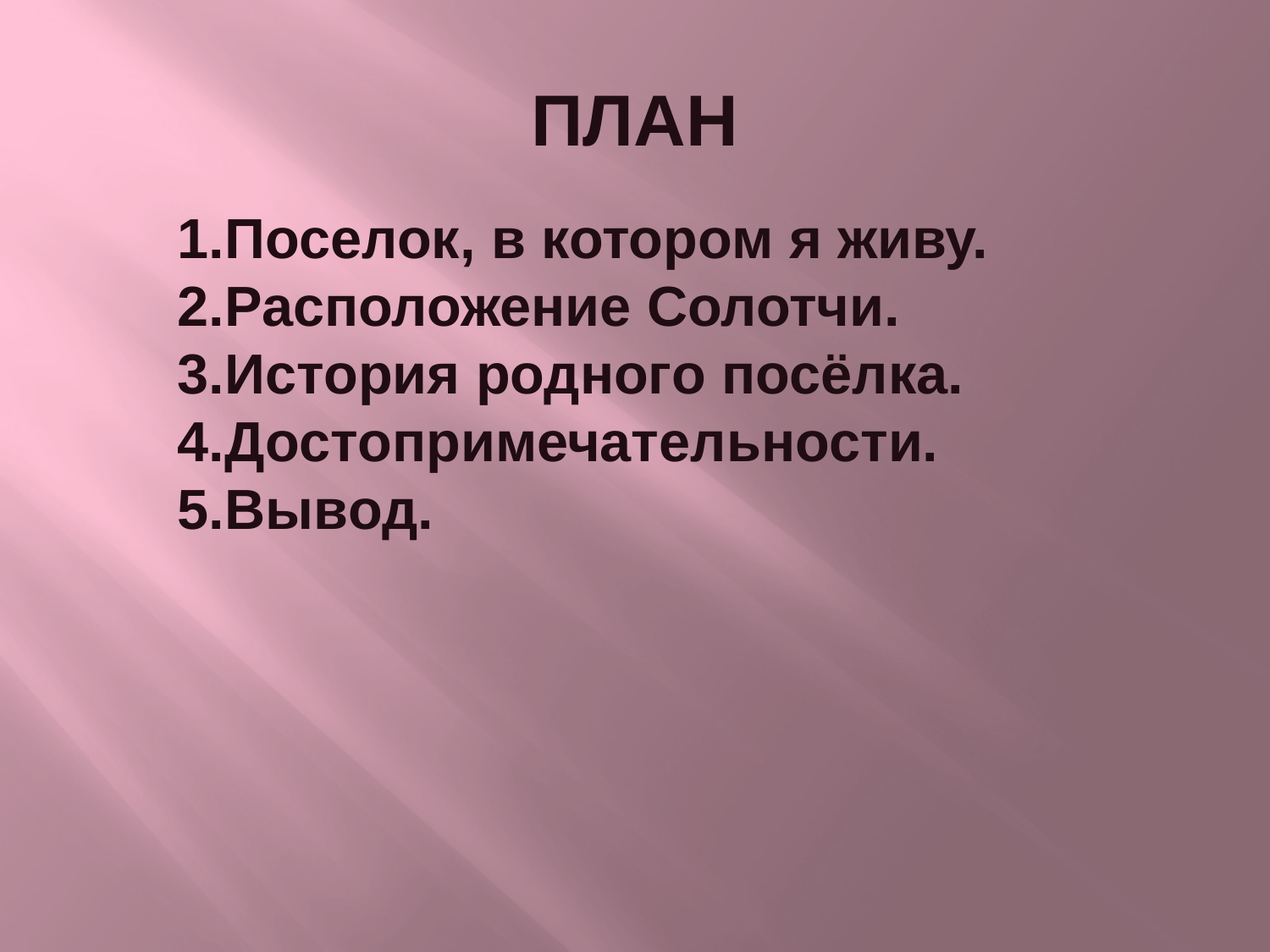

# ПЛАН
Поселок, в котором я живу.
Расположение Солотчи.
История родного посёлка.
Достопримечательности.
Вывод.